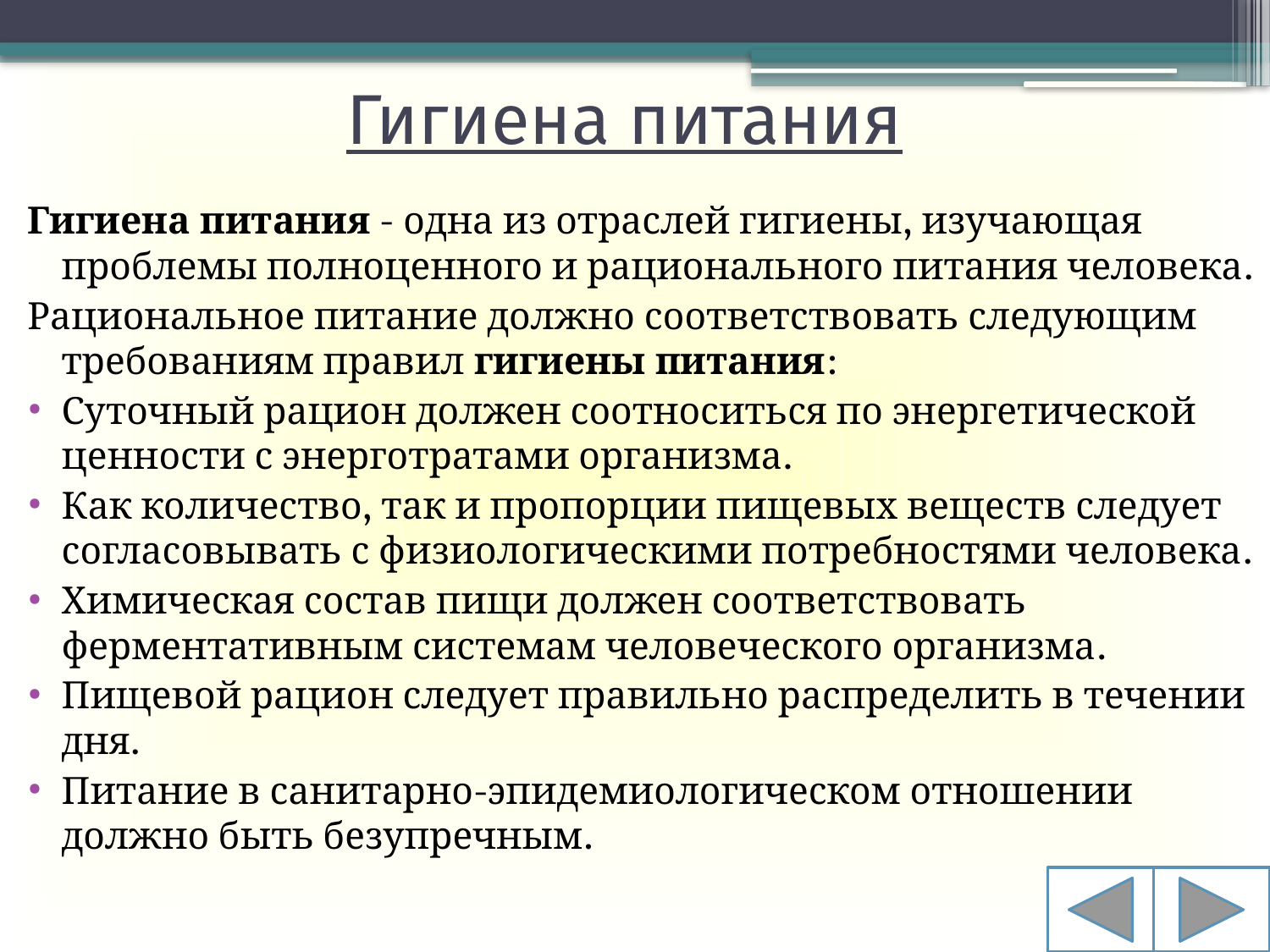

# Гигиена питания
Гигиена питания - одна из отраслей гигиены, изучающая проблемы полноценного и рационального питания человека.
Рациональное питание должно соответствовать следующим требованиям правил гигиены питания:
Суточный рацион должен соотноситься по энергетической ценности с энерготратами организма.
Как количество, так и пропорции пищевых веществ следует согласовывать с физиологическими потребностями человека.
Химическая состав пищи должен соответствовать ферментативным системам человеческого организма.
Пищевой рацион следует правильно распределить в течении дня.
Питание в санитарно-эпидемиологическом отношении должно быть безупречным.